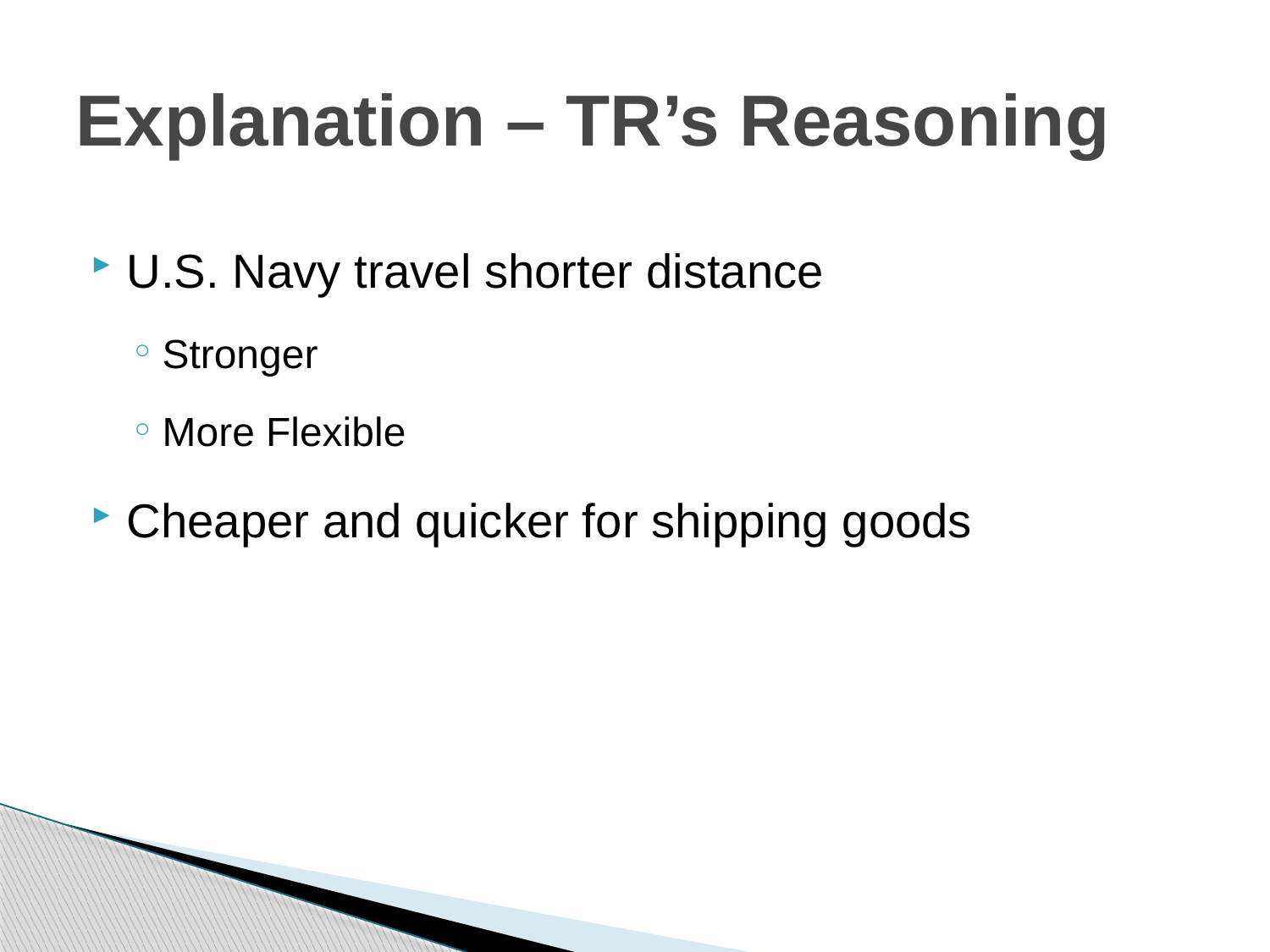

# Explanation – TR’s Reasoning
U.S. Navy travel shorter distance
Stronger
More Flexible
Cheaper and quicker for shipping goods